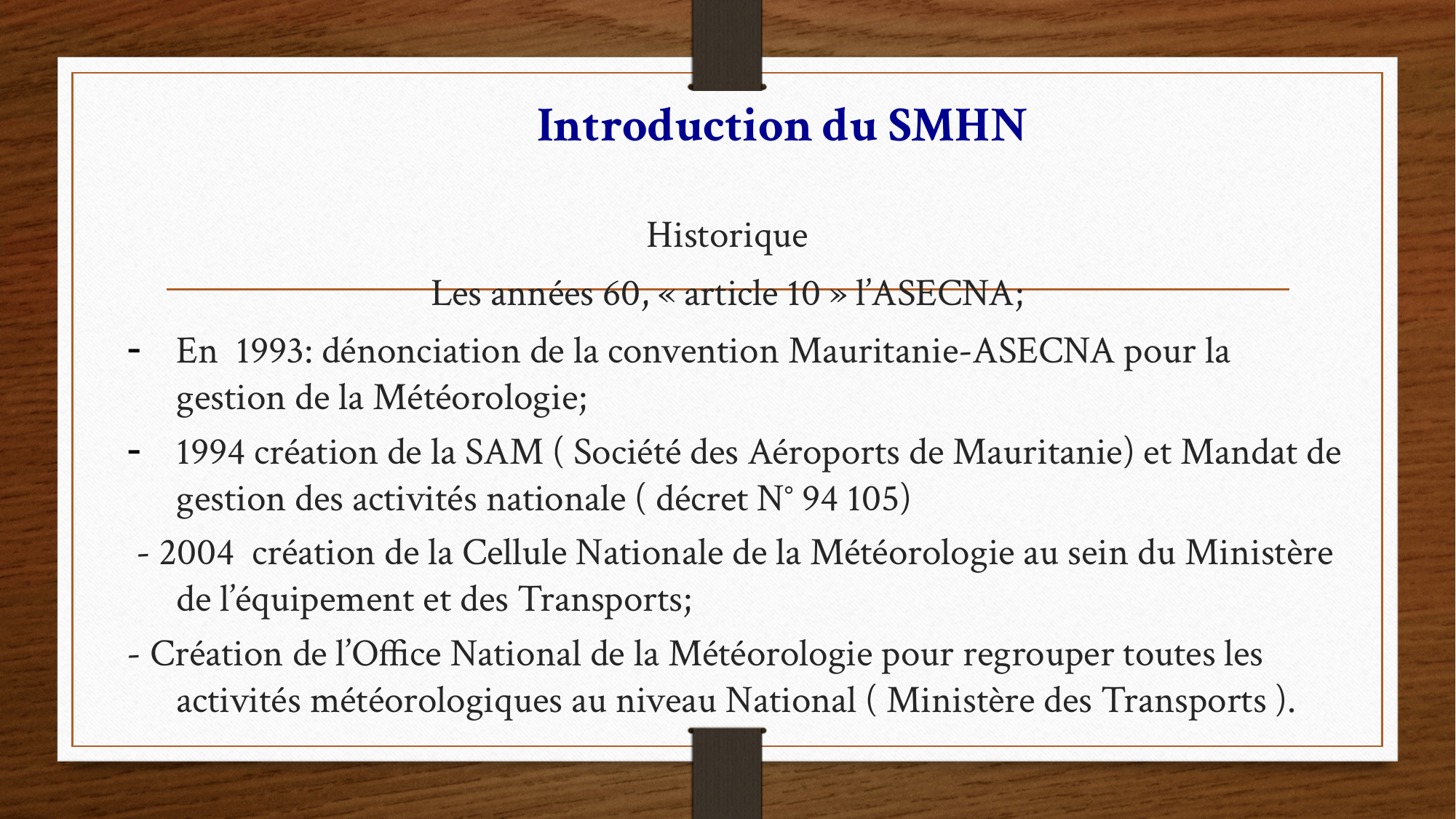

# Introduction du SMHN
Historique
Les années 60, « article 10 » l’ASECNA;
En  1993: dénonciation de la convention Mauritanie-ASECNA pour la gestion de la Météorologie;
1994 création de la SAM ( Société des Aéroports de Mauritanie) et Mandat de gestion des activités nationale ( décret N° 94 105)
 - 2004  création de la Cellule Nationale de la Météorologie au sein du Ministère de l’équipement et des Transports;
- Création de l’Office National de la Météorologie pour regrouper toutes les activités météorologiques au niveau National ( Ministère des Transports ).